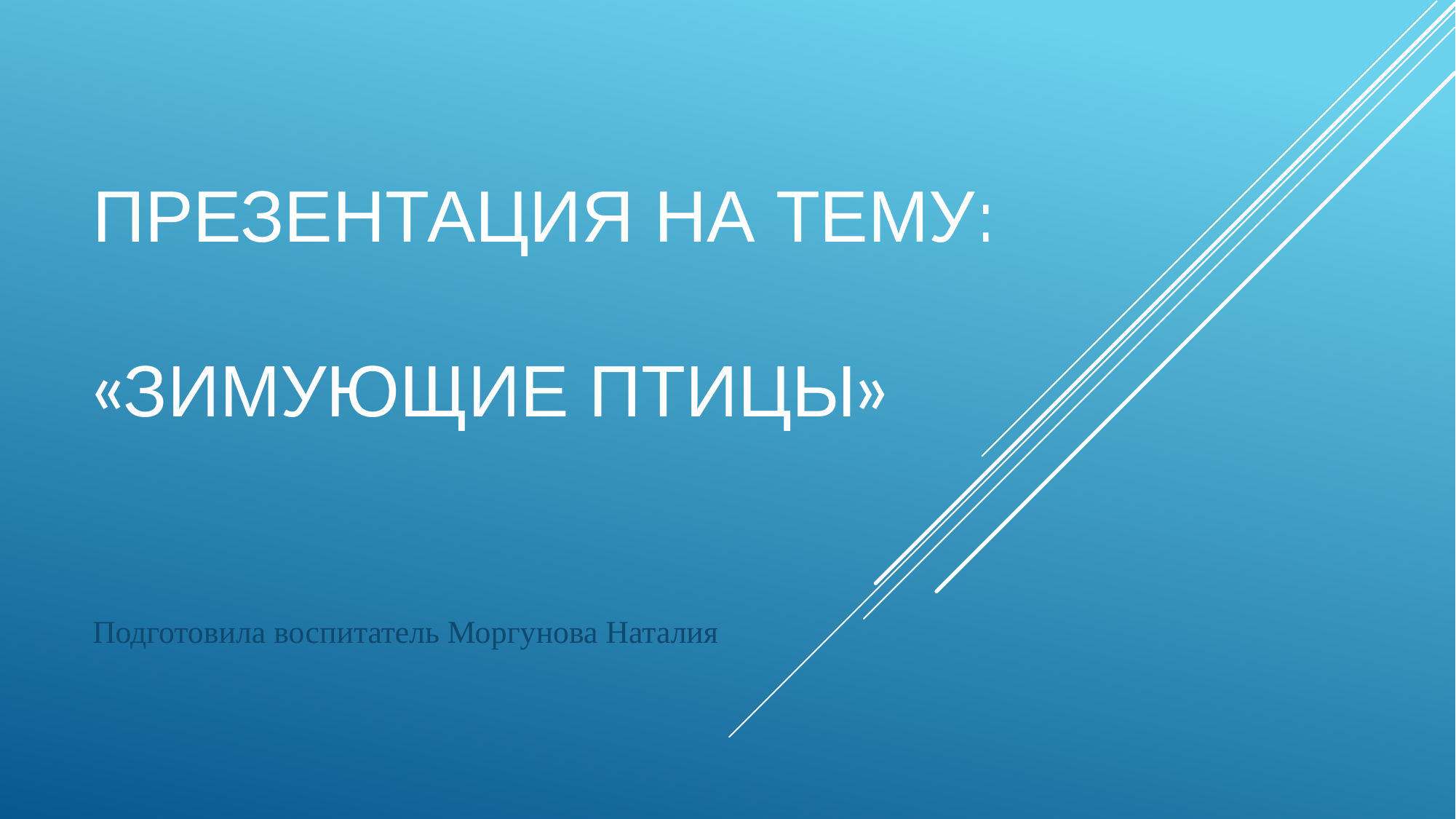

# Презентация на тему: «Зимующие птицы»
Подготовила воспитатель Моргунова Наталия